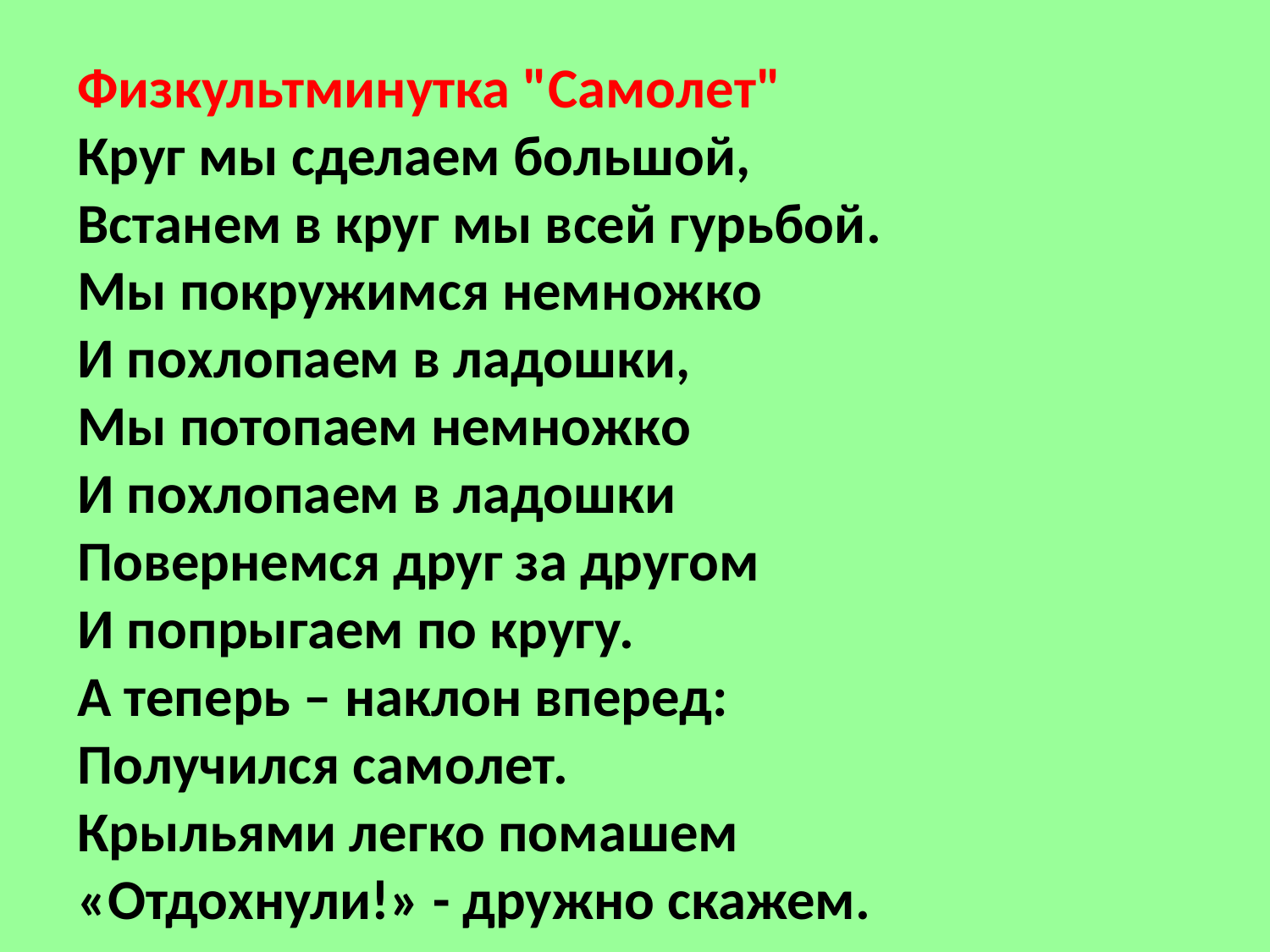

Физкультминутка "Самолет"
Круг мы сделаем большой,
Встанем в круг мы всей гурьбой.
Мы покружимся немножко
И похлопаем в ладошки,
Мы потопаем немножко
И похлопаем в ладошки
Повернемся друг за другом
И попрыгаем по кругу.
А теперь – наклон вперед:
Получился самолет.
Крыльями легко помашем
«Отдохнули!» - дружно скажем.